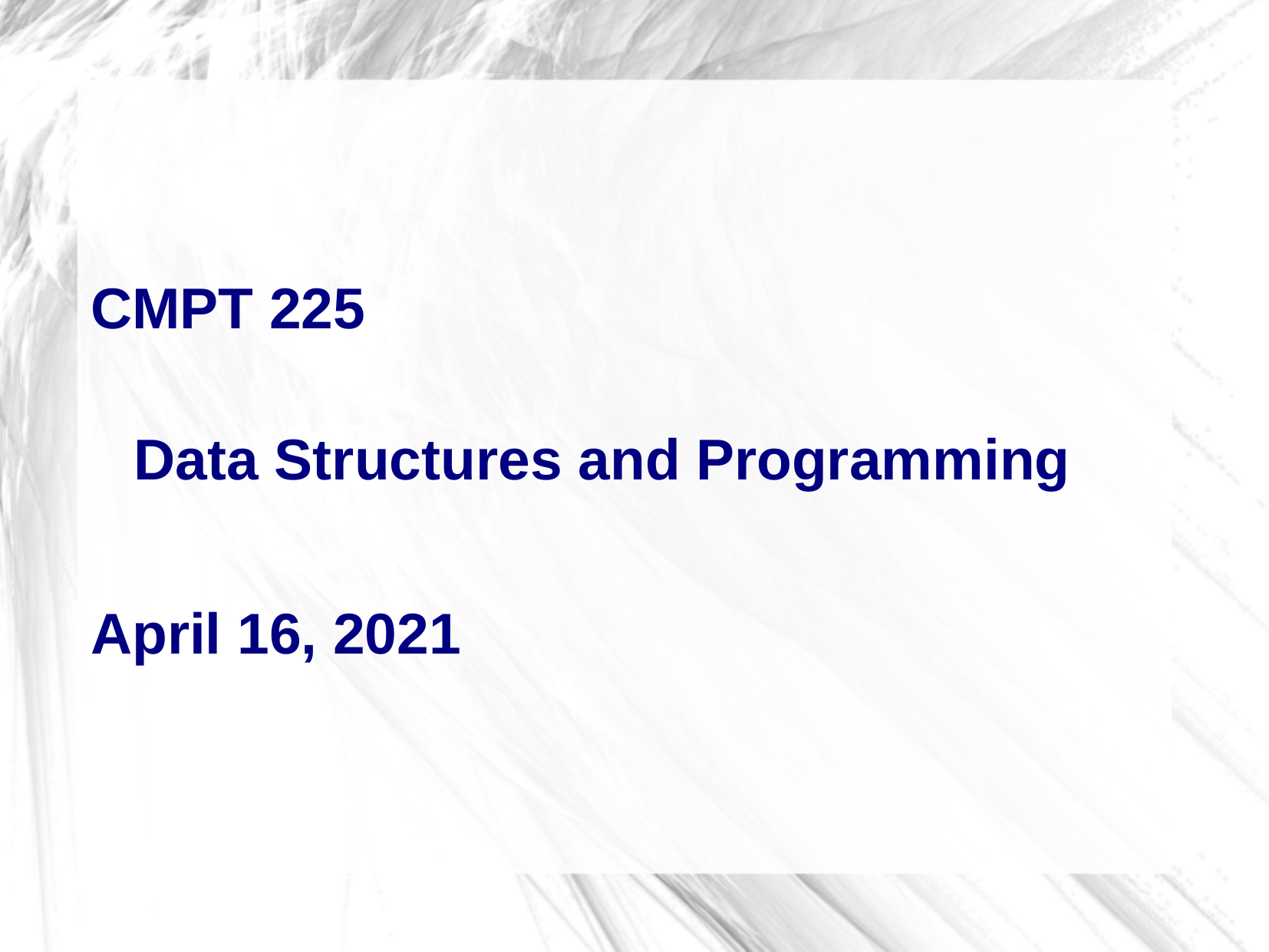

# CMPT 225
Data Structures and Programming

April 16, 2021